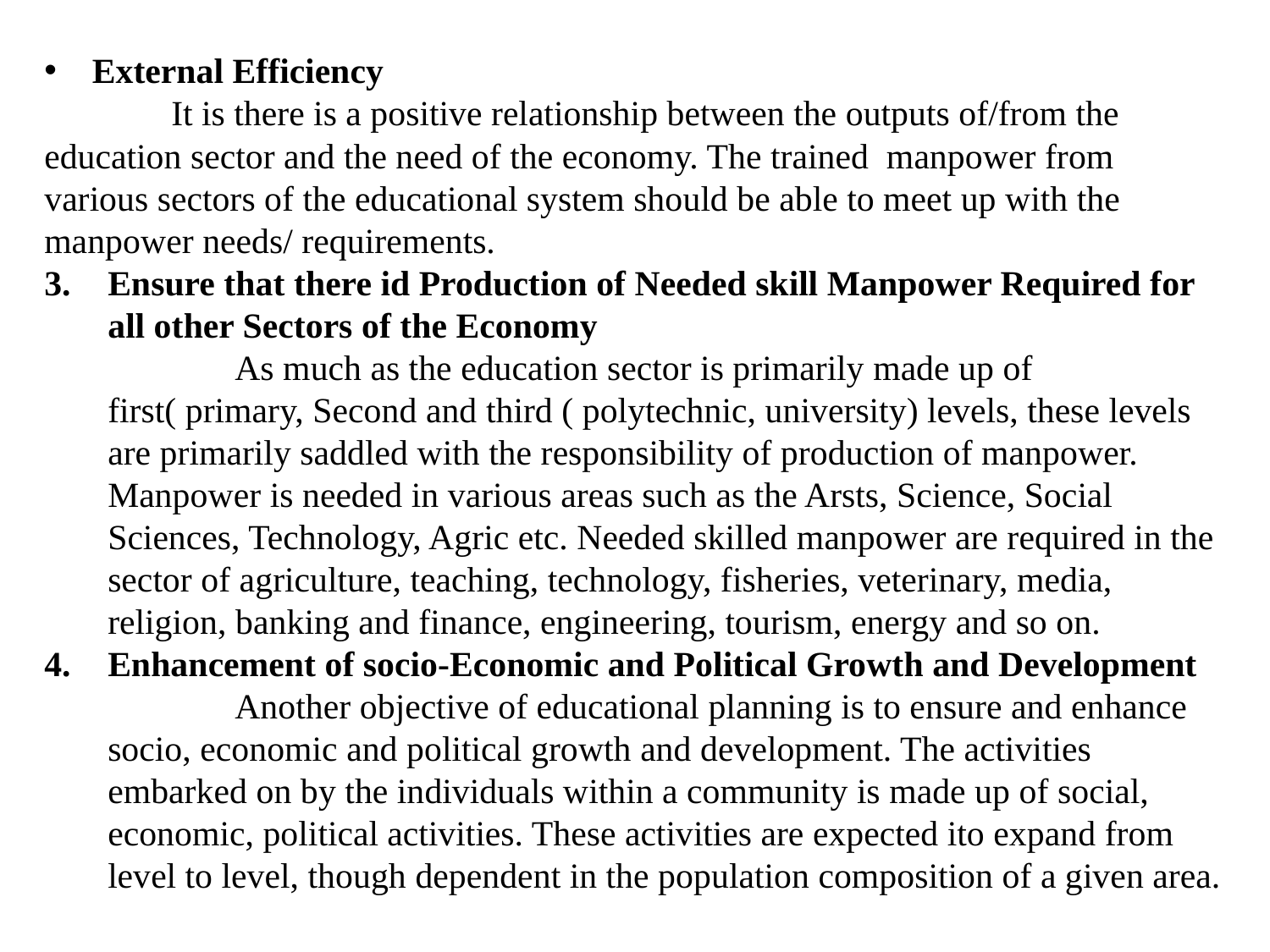

External Efficiency
	It is there is a positive relationship between the outputs of/from the education sector and the need of the economy. The trained  manpower from various sectors of the educational system should be able to meet up with the manpower needs/ requirements.
Ensure that there id Production of Needed skill Manpower Required for all other Sectors of the Economy
		As much as the education sector is primarily made up of first( primary, Second and third ( polytechnic, university) levels, these levels are primarily saddled with the responsibility of production of manpower. Manpower is needed in various areas such as the Arsts, Science, Social Sciences, Technology, Agric etc. Needed skilled manpower are required in the sector of agriculture, teaching, technology, fisheries, veterinary, media, religion, banking and finance, engineering, tourism, energy and so on.
Enhancement of socio-Economic and Political Growth and Development
		Another objective of educational planning is to ensure and enhance socio, economic and political growth and development. The activities embarked on by the individuals within a community is made up of social, economic, political activities. These activities are expected ito expand from level to level, though dependent in the population composition of a given area.